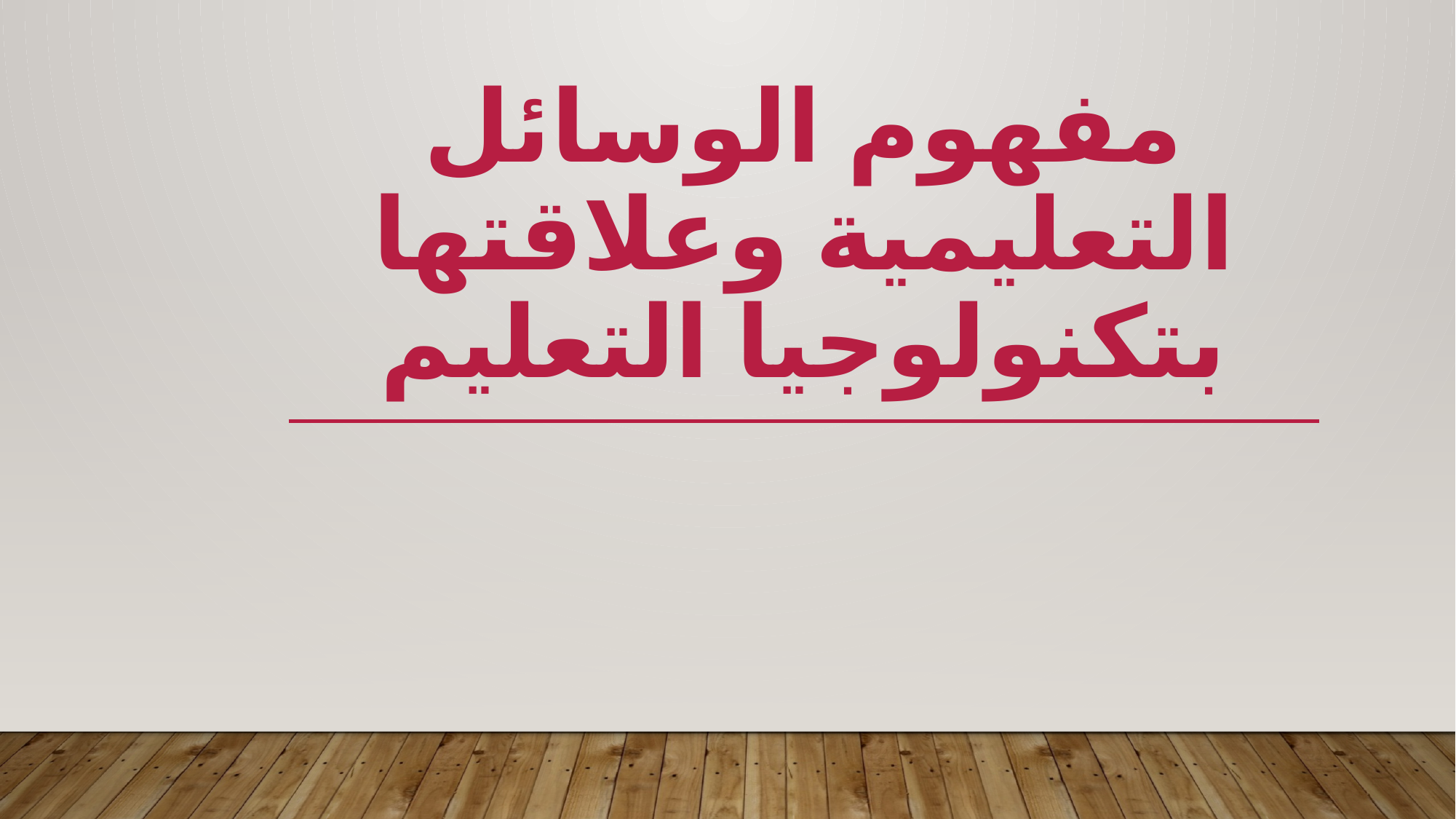

# مفهوم الوسائل التعليمية وعلاقتها بتكنولوجيا التعليم